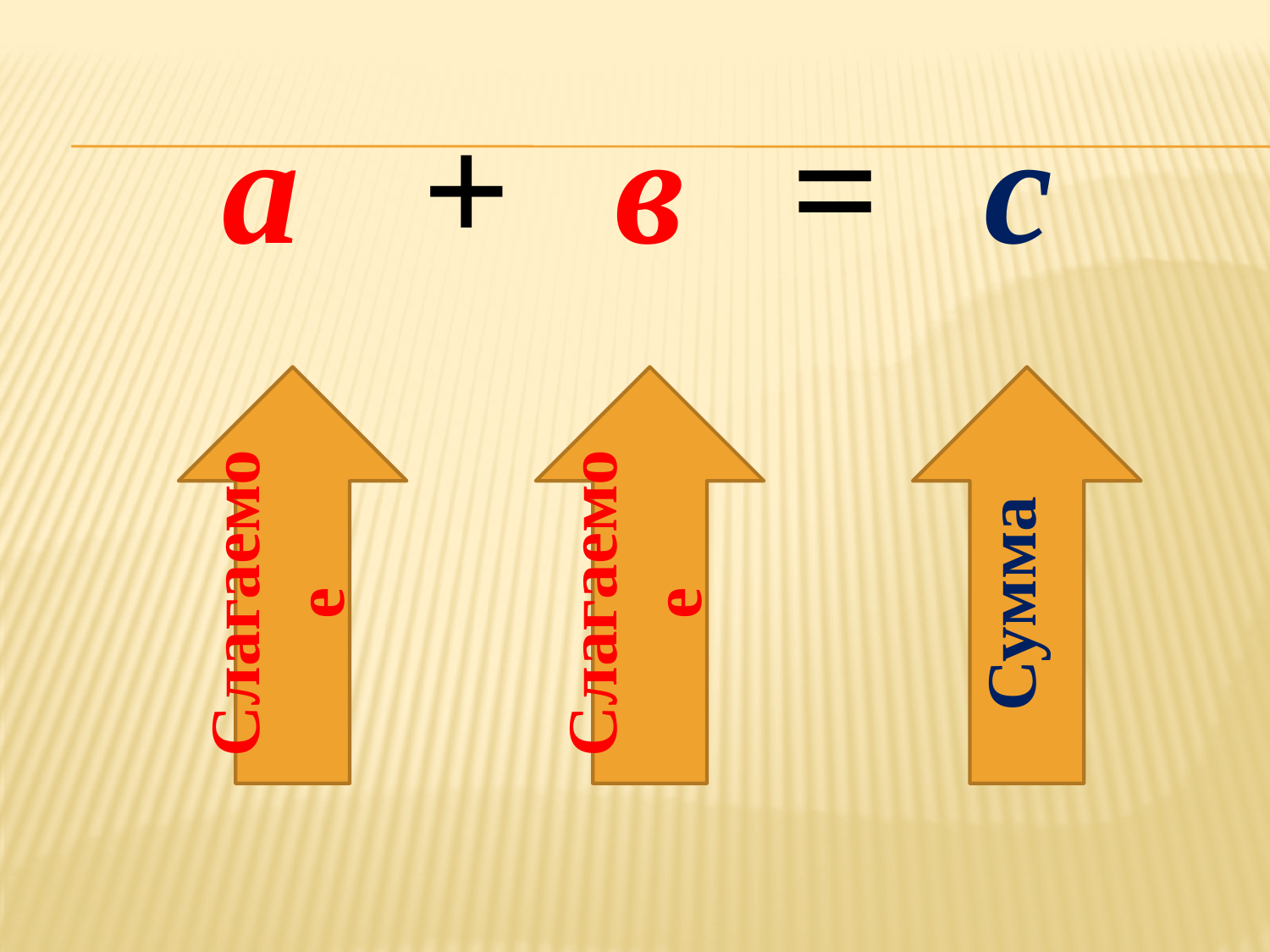

| а | + | в | = | с |
| --- | --- | --- | --- | --- |
Слагаемое

Слагаемое

Сумма